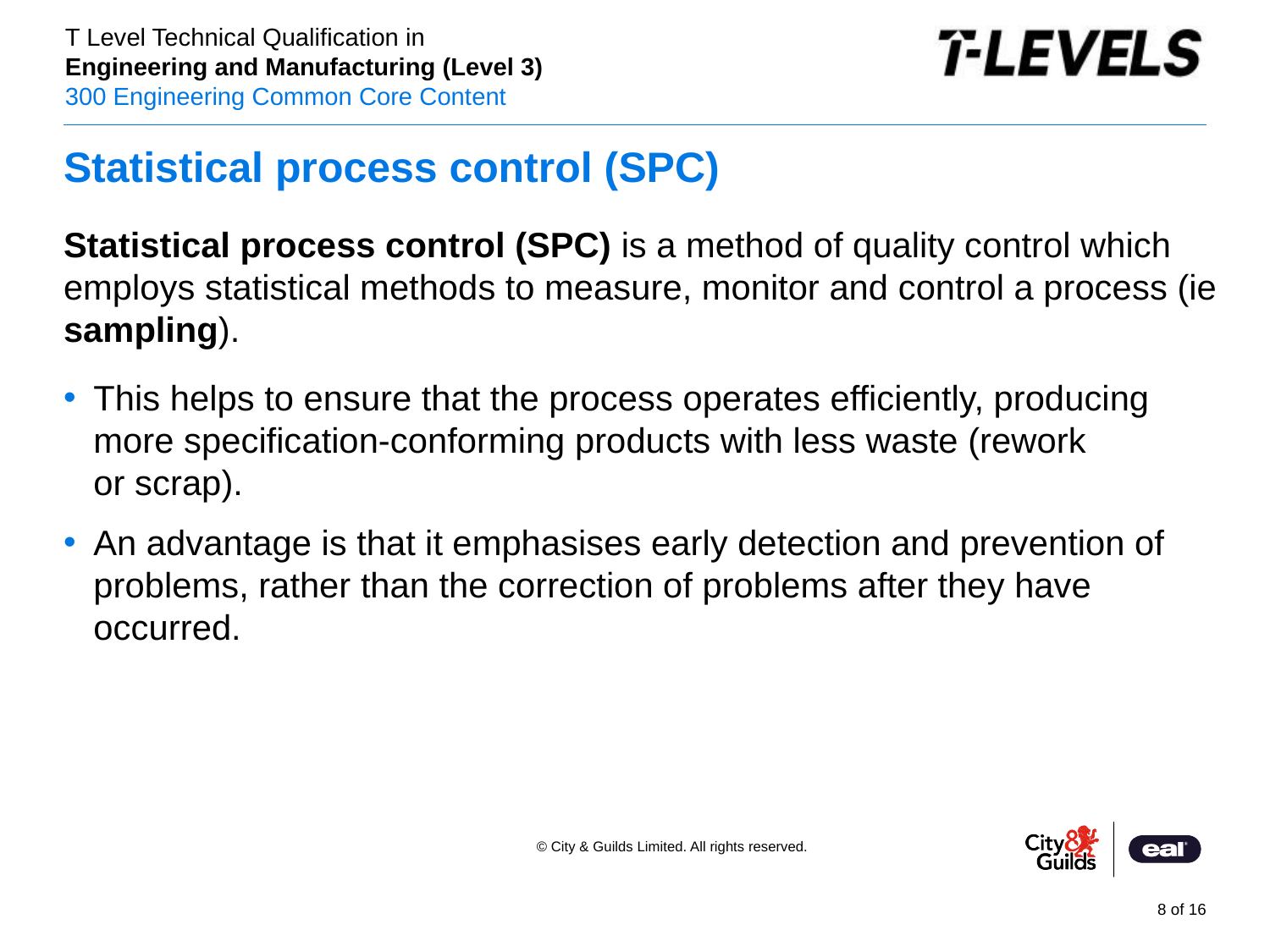

# Statistical process control (SPC)
Statistical process control (SPC) is a method of quality control which employs statistical methods to measure, monitor and control a process (ie sampling).
This helps to ensure that the process operates efficiently, producing more specification-conforming products with less waste (rework or scrap).
An advantage is that it emphasises early detection and prevention of problems, rather than the correction of problems after they have occurred.